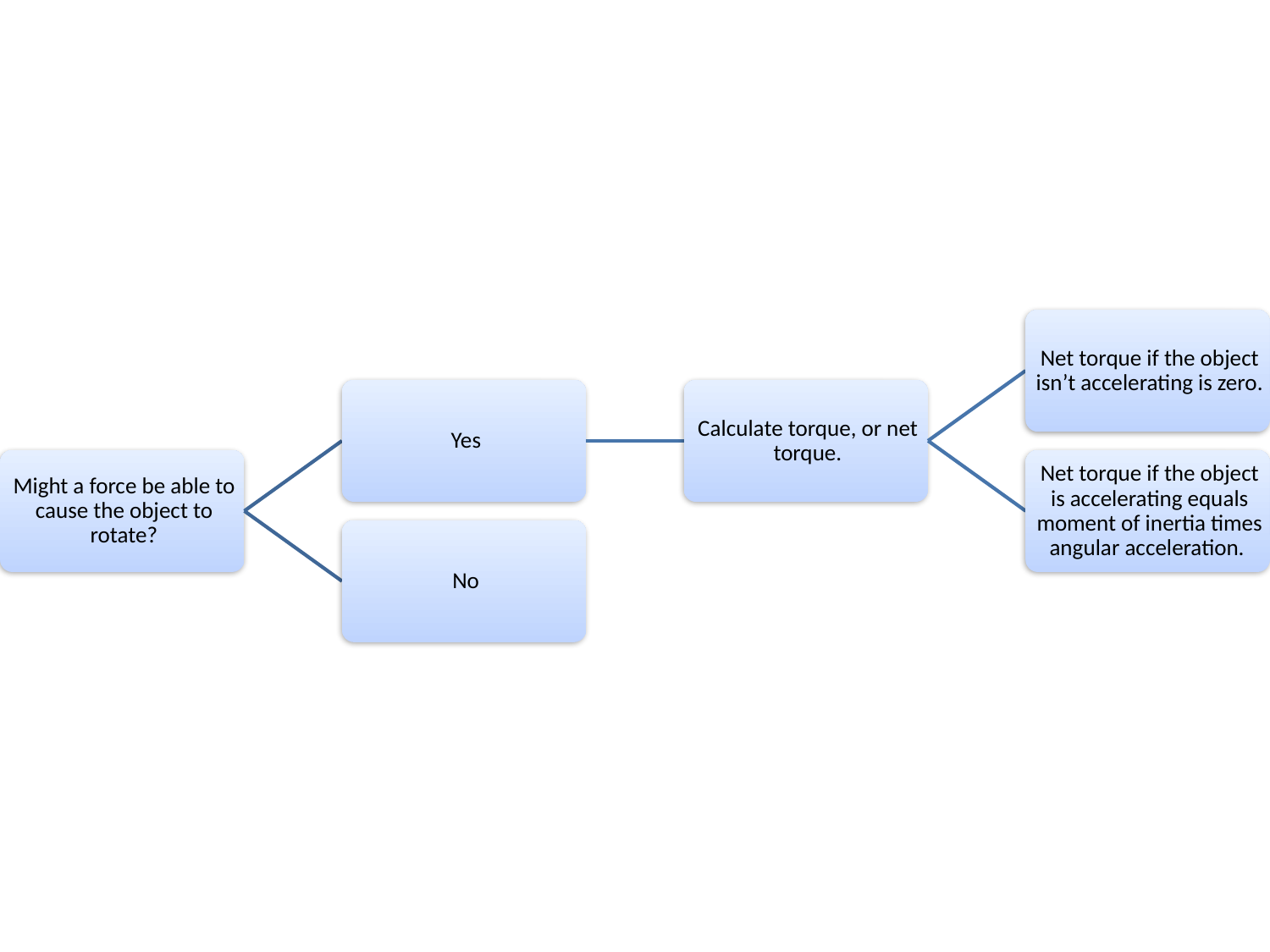

Might a force be able to cause the object to rotate?

Yes

Calculate torque, or net torque.

Net torque if the object isn’t accelerating is zero.

Net torque if the object is accelerating equals moment of inertia times angular acceleration.

No